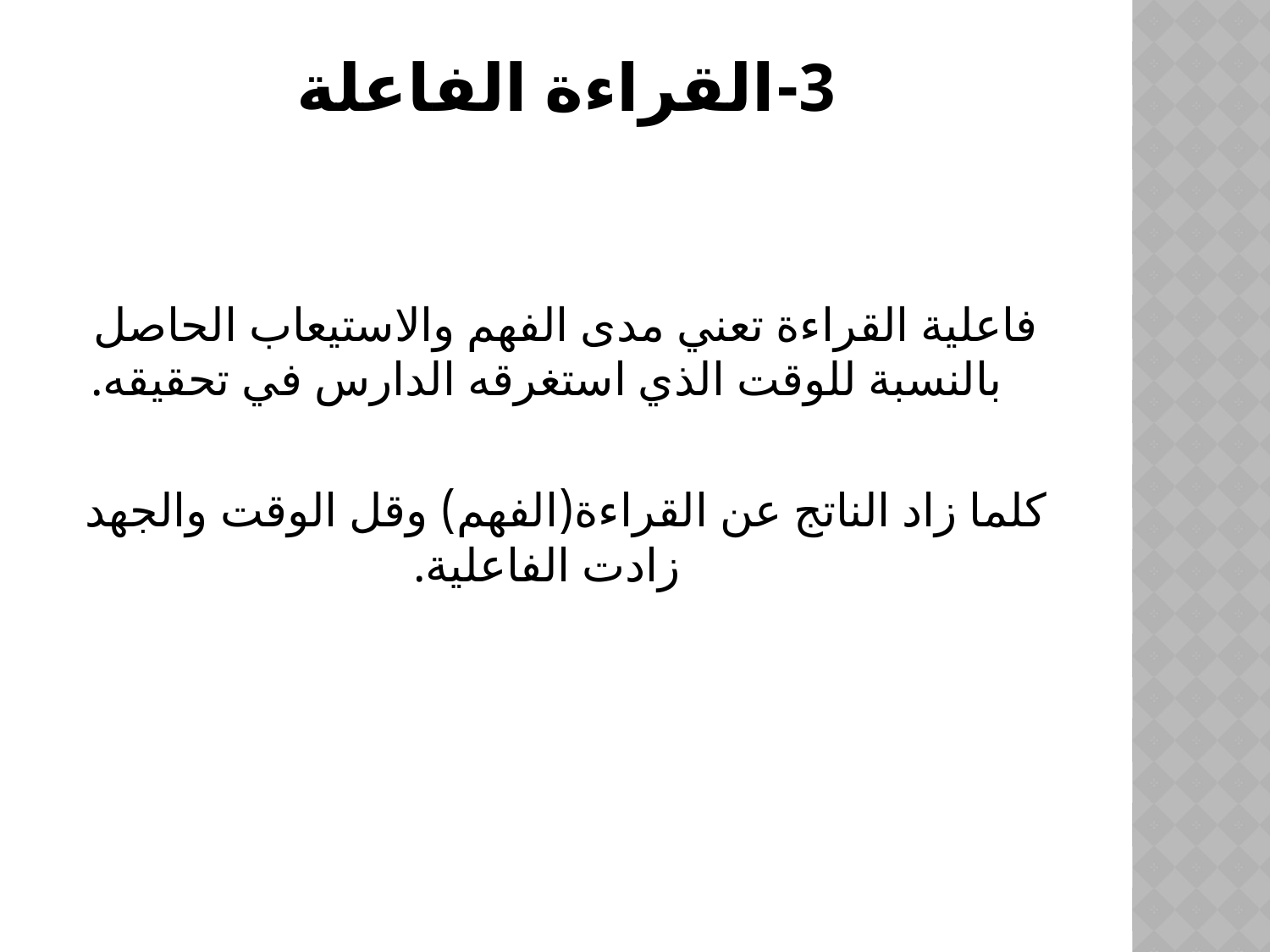

# 3-القراءة الفاعلة

فاعلية القراءة تعني مدى الفهم والاستيعاب الحاصل بالنسبة للوقت الذي استغرقه الدارس في تحقيقه.

كلما زاد الناتج عن القراءة(الفهم) وقل الوقت والجهد زادت الفاعلية.